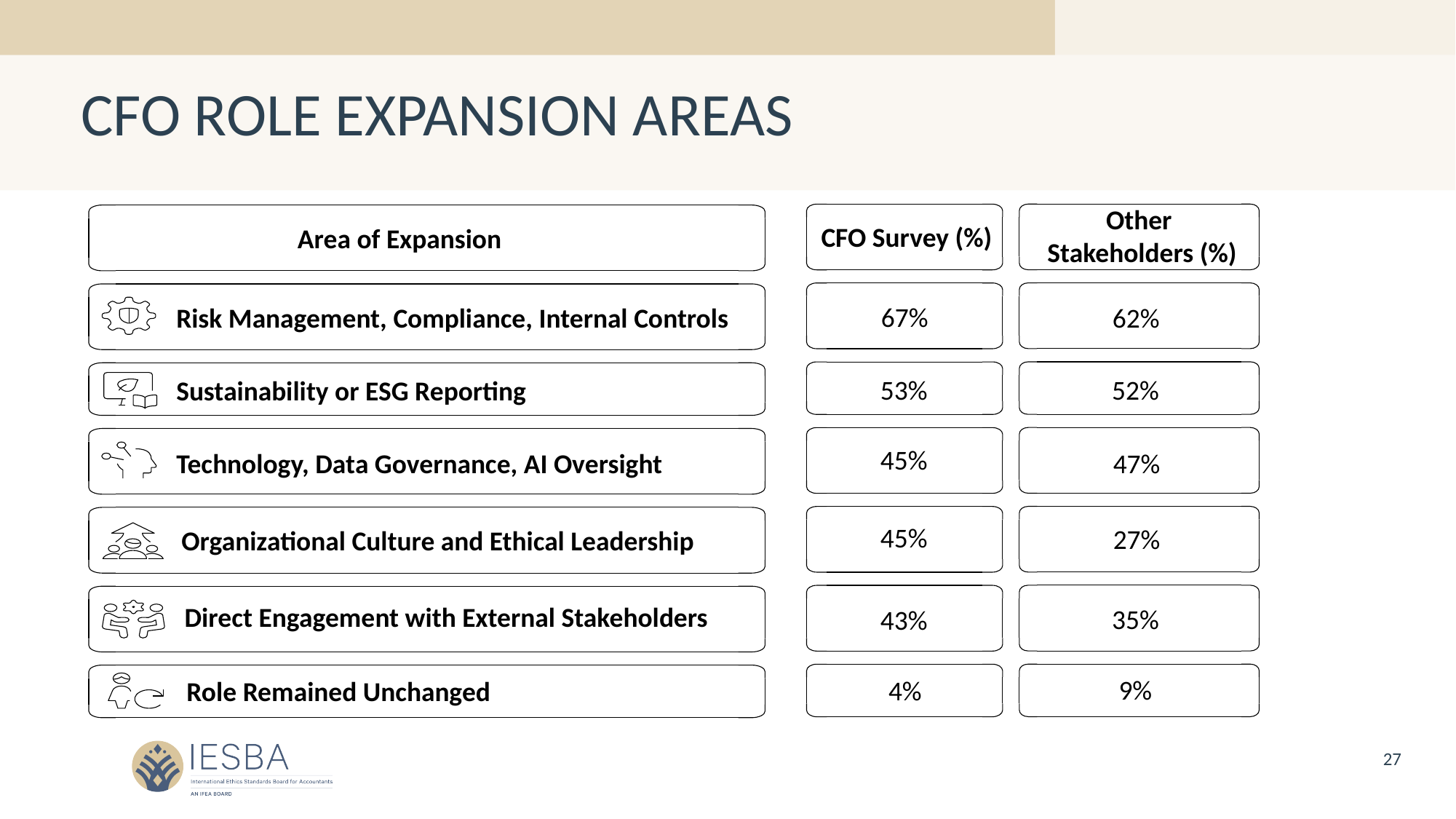

# CFO ROLE EXPANSION AREAS
Other
Stakeholders (%)

CFO Survey (%)
Area of Expansion

67%
Risk Management, Compliance, Internal Controls
62%

53%
52%
Sustainability or ESG Reporting

45%
47%
Technology, Data Governance, AI Oversight

45%
27%

Organizational Culture and Ethical Leadership

Direct Engagement with External Stakeholders
35%
43%

9%
4%
Role Remained Unchanged
27